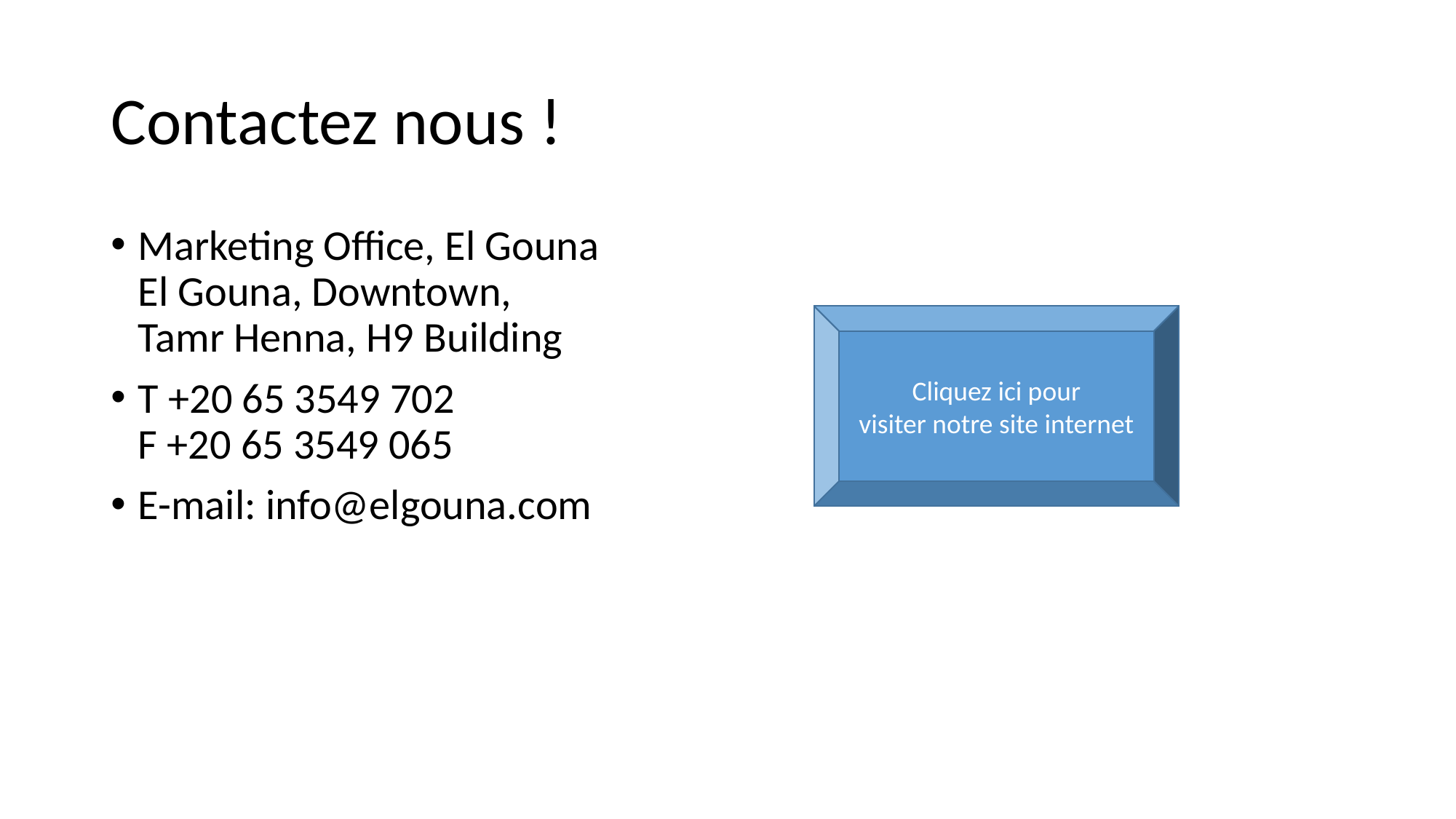

# Contactez nous !
Marketing Office, El Gouna
El Gouna, Downtown,
Tamr Henna, H9 Building
T +20 65 3549 702
F +20 65 3549 065
E-mail: info@elgouna.com
Cliquez ici pour
visiter notre site internet